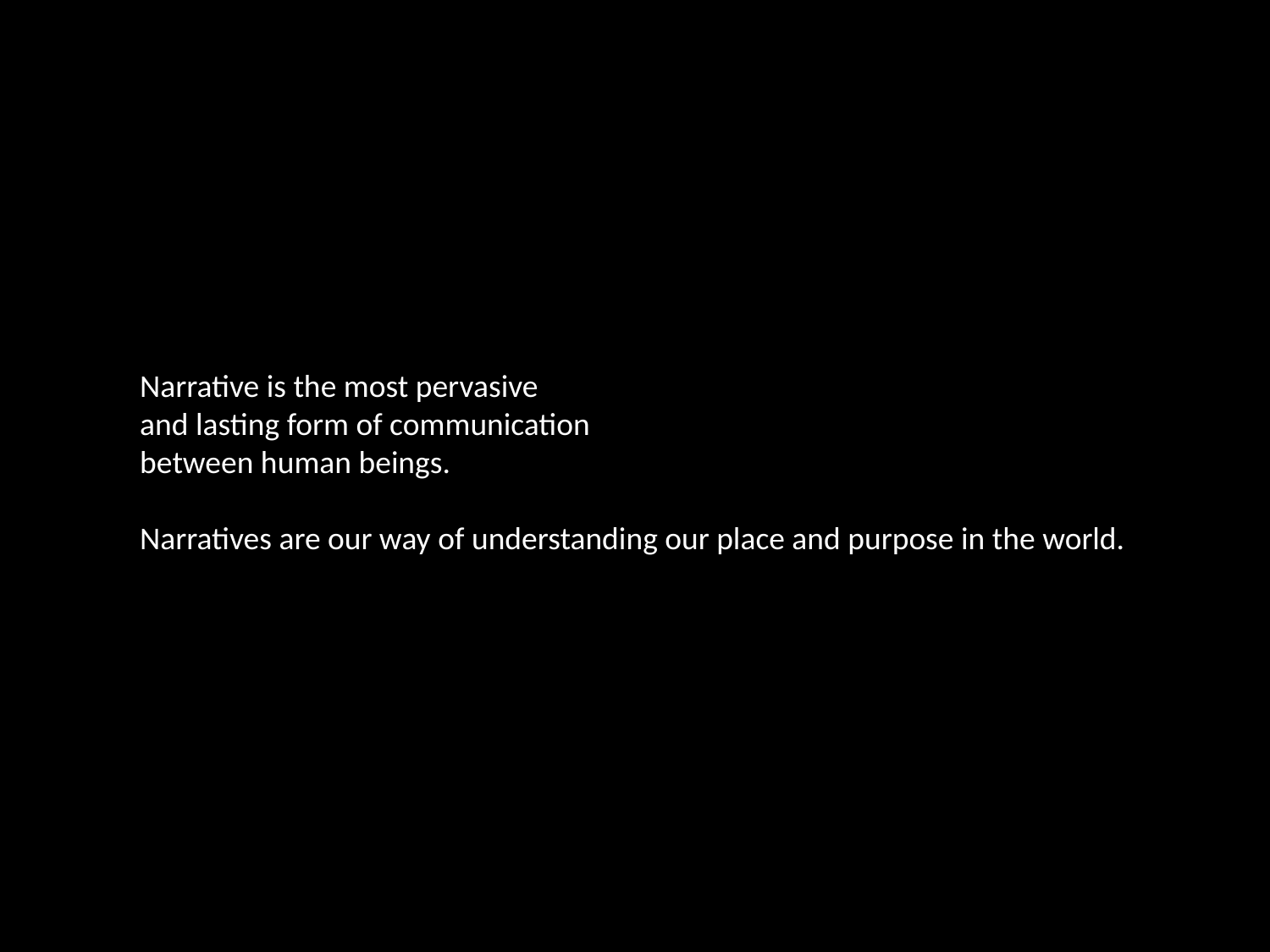

Narrative is the most pervasive
and lasting form of communication
between human beings.

Narratives are our way of understanding our place and purpose in the world.